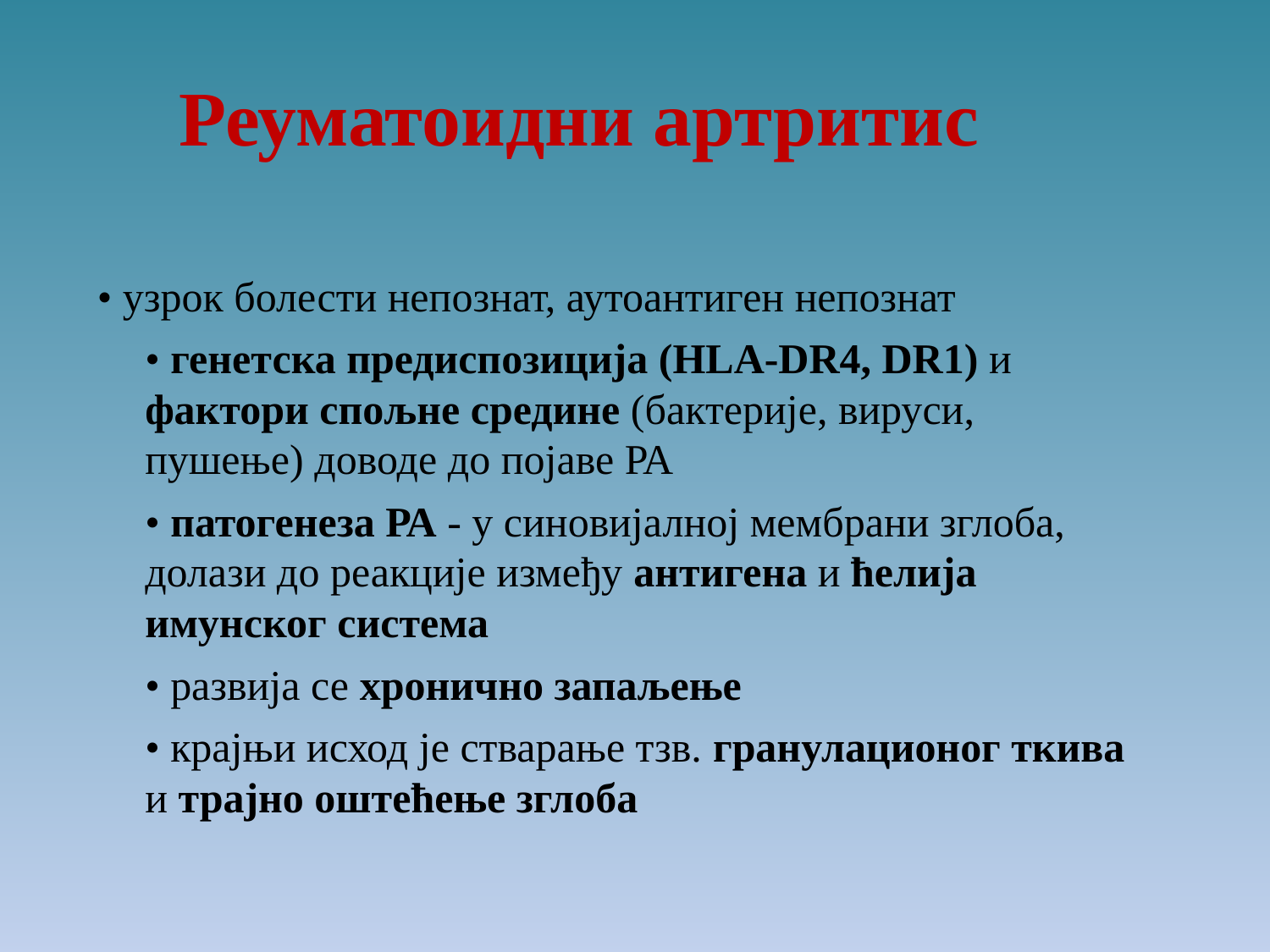

Реуматоидни артритис
• узрок болести непознат, аутоантиген непознат
• генетска предиспозиција (HLA-DR4, DR1) и
фактори спољне средине (бактерије, вируси,
пушење) доводе до појаве РА
• патогенеза РА - у синовијалној мембрани зглоба,
долази до реакције између антигена и ћелија
имунског система
• развија се хронично запаљење
• крајњи исход је стварање тзв. гранулационог ткива
и трајно оштећење зглоба